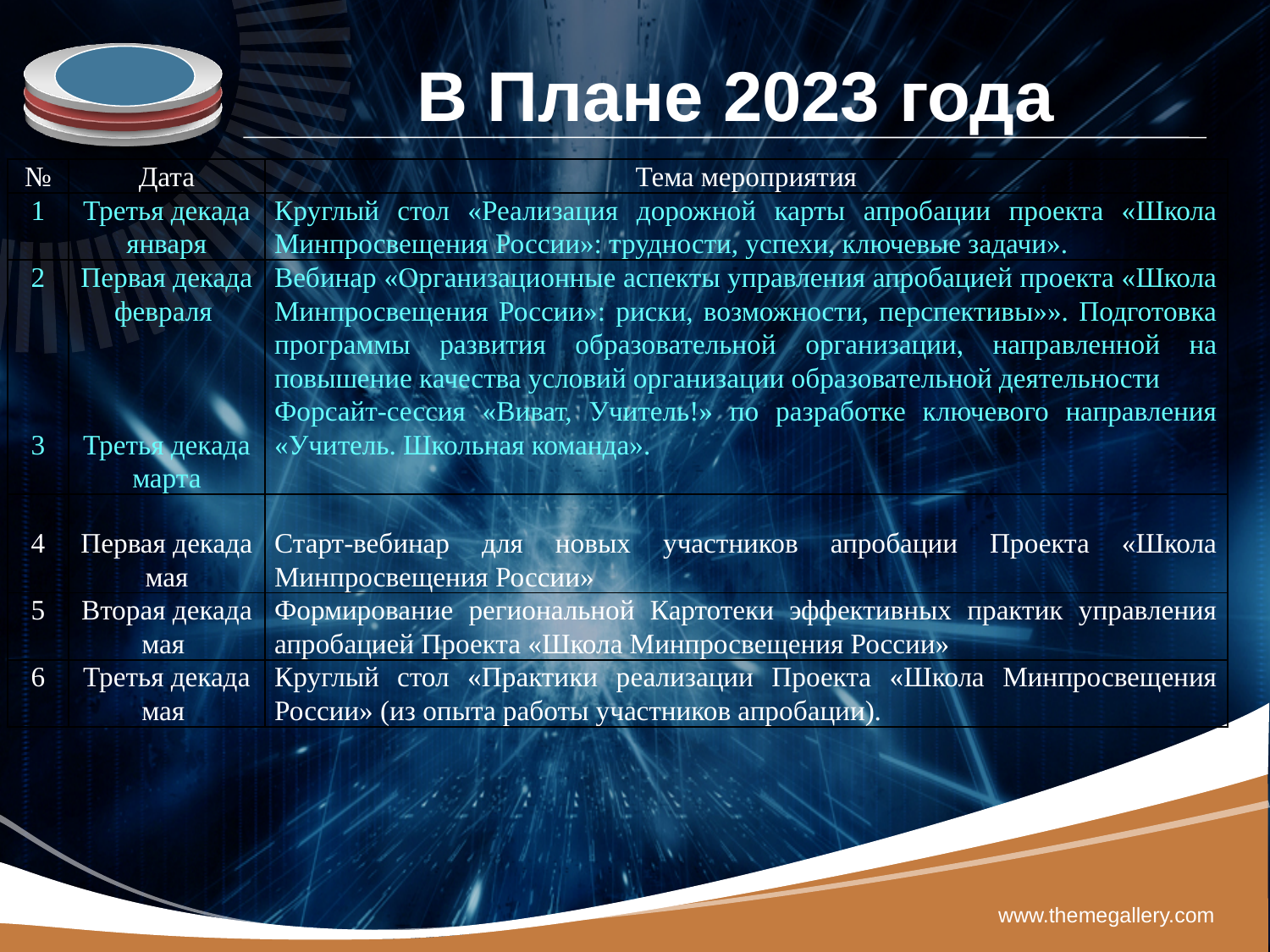

# В Плане 2023 года

| № | Дата | Тема мероприятия |
| --- | --- | --- |
| 1 | Третья декада января | Круглый стол «Реализация дорожной карты апробации проекта «Школа Минпросвещения России»: трудности, успехи, ключевые задачи». |
| 2 3 | Первая декада февраля Третья декада марта | Вебинар «Организационные аспекты управления апробацией проекта «Школа Минпросвещения России»: риски, возможности, перспективы»». Подготовка программы развития образовательной организации, направленной на повышение качества условий организации образовательной деятельности Форсайт-сессия «Виват, Учитель!» по разработке ключевого направления «Учитель. Школьная команда». |
| 4 | Первая декада мая | Старт-вебинар для новых участников апробации Проекта «Школа Минпросвещения России» |
| 5 | Вторая декада мая | Формирование региональной Картотеки эффективных практик управления апробацией Проекта «Школа Минпросвещения России» |
| 6 | Третья декада мая | Круглый стол «Практики реализации Проекта «Школа Минпросвещения России» (из опыта работы участников апробации). |
www.themegallery.com